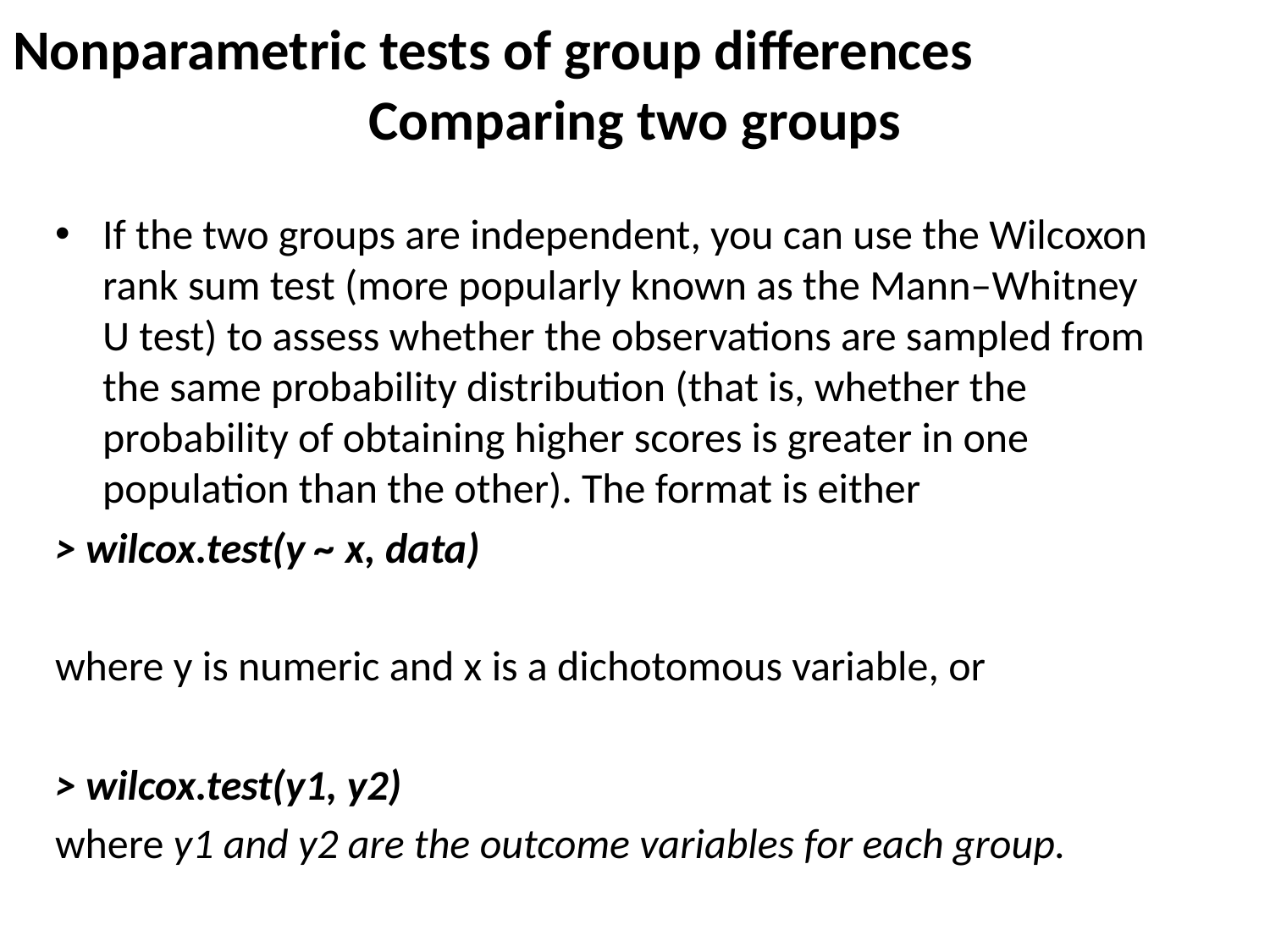

Nonparametric tests of group differences
# Comparing two groups
If the two groups are independent, you can use the Wilcoxon rank sum test (more popularly known as the Mann–Whitney U test) to assess whether the observations are sampled from the same probability distribution (that is, whether the probability of obtaining higher scores is greater in one population than the other). The format is either
> wilcox.test(y ~ x, data)

where y is numeric and x is a dichotomous variable, or

> wilcox.test(y1, y2)
where y1 and y2 are the outcome variables for each group.